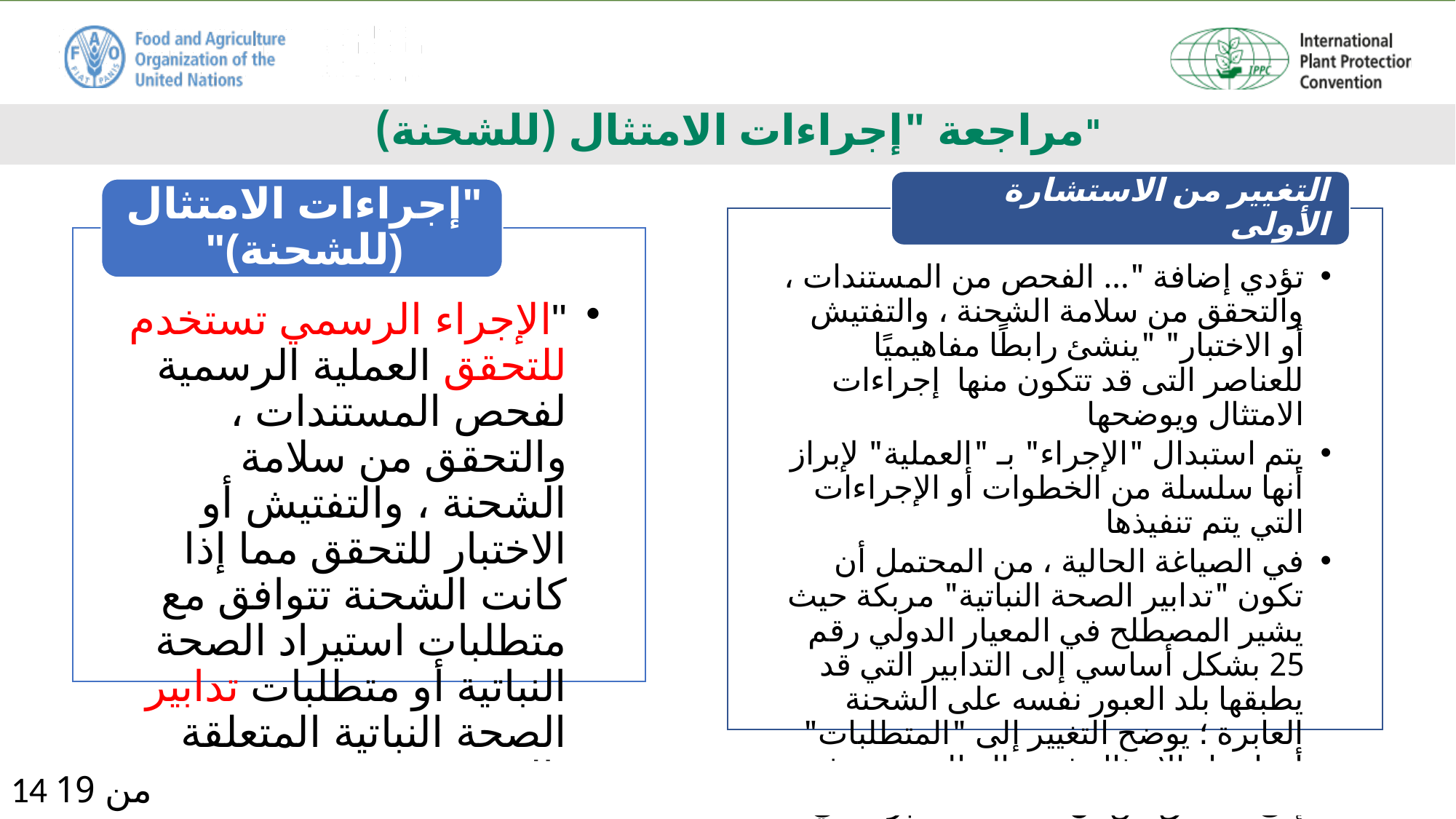

# مراجعة "إجراءات الامتثال (للشحنة)"
"الإجراء الرسمي تستخدم للتحقق العملية الرسمية لفحص المستندات ، والتحقق من سلامة الشحنة ، والتفتيش أو الاختبار للتحقق مما إذا كانت الشحنة تتوافق مع متطلبات استيراد الصحة النباتية أو متطلبات تدابير الصحة النباتية المتعلقة بالعبور"
"إجراءات الامتثال (للشحنة)"
تؤدي إضافة "... الفحص من المستندات ، والتحقق من سلامة الشحنة ، والتفتيش أو الاختبار" "ينشئ رابطًا مفاهيميًا للعناصر التی قد تتکون منها  إجراءات الامتثال ويوضحها
يتم استبدال "الإجراء" بـ "العملية" لإبراز أنها سلسلة من الخطوات أو الإجراءات التي يتم تنفيذها
في الصياغة الحالية ، من المحتمل أن تكون "تدابير الصحة النباتية" مربكة حيث يشير المصطلح في المعيار الدولي رقم 25 بشكل أساسي إلى التدابير التي قد يطبقها بلد العبور نفسه على الشحنة العابرة ؛ يوضح التغيير إلى "المتطلبات" أن إجراء الامتثال في حالة العبور يهدف إلى التحقق من أن الشحنة العابرة تفي بمتطلبات الصحة النباتية المحددة
التغيير من الاستشارة الأولى
14 من 19